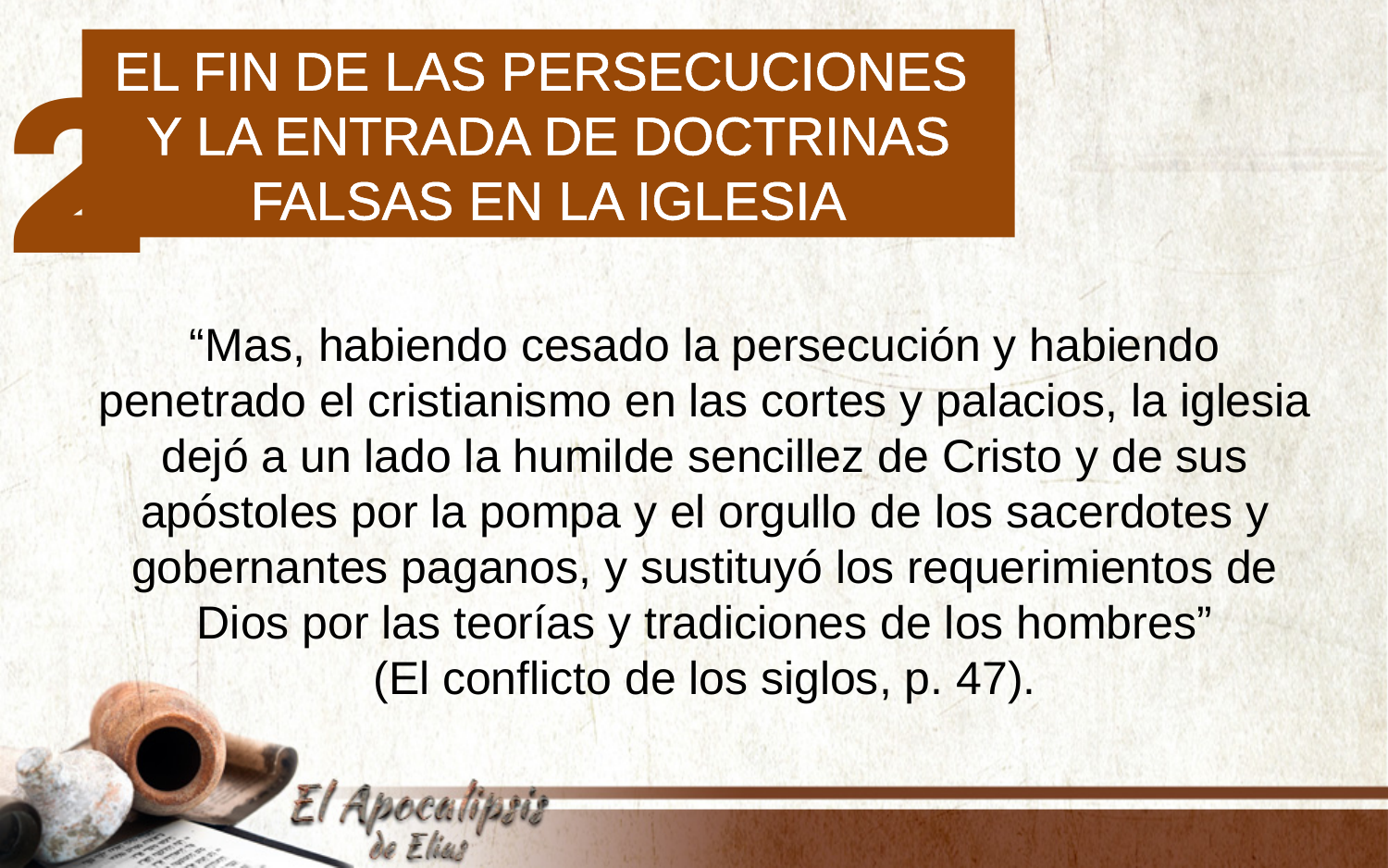

2
El fin de las persecuciones
y la entrada de doctrinas falsas en la Iglesia
“Mas, habiendo cesado la persecución y habiendo penetrado el cristianismo en las cortes y palacios, la iglesia dejó a un lado la humilde sencillez de Cristo y de sus apóstoles por la pompa y el orgullo de los sacerdotes y
gobernantes paganos, y sustituyó los requerimientos de Dios por las teorías y tradiciones de los hombres”
(El conflicto de los siglos, p. 47).